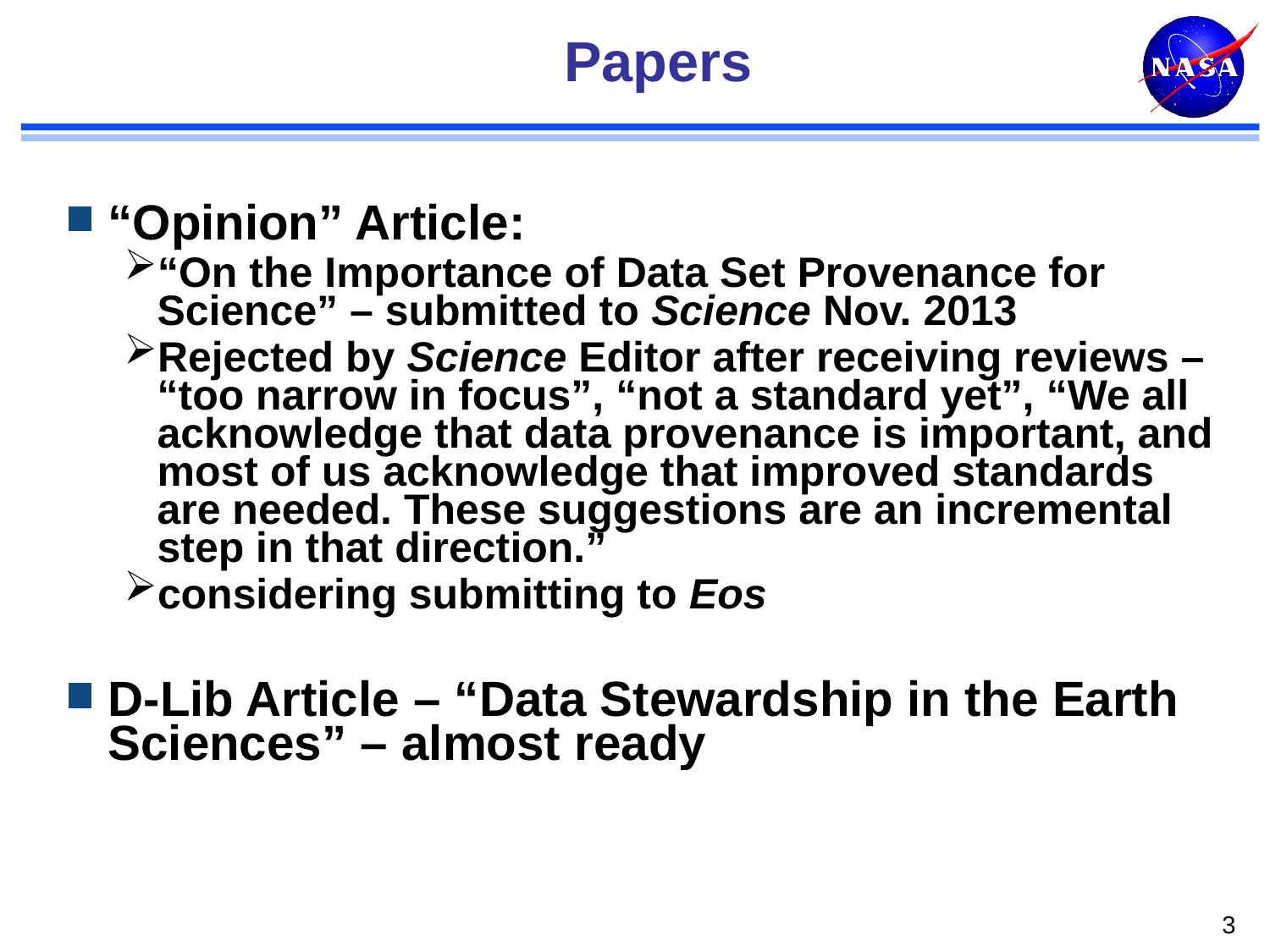

# Papers
“Opinion” Article:
“On the Importance of Data Set Provenance for Science” – submitted to Science Nov. 2013
Rejected by Science Editor after receiving reviews – “too narrow in focus”, “not a standard yet”, “We all acknowledge that data provenance is important, and most of us acknowledge that improved standards are needed. These suggestions are an incremental step in that direction.”
considering submitting to Eos

D-Lib Article – “Data Stewardship in the Earth Sciences” – almost ready

3